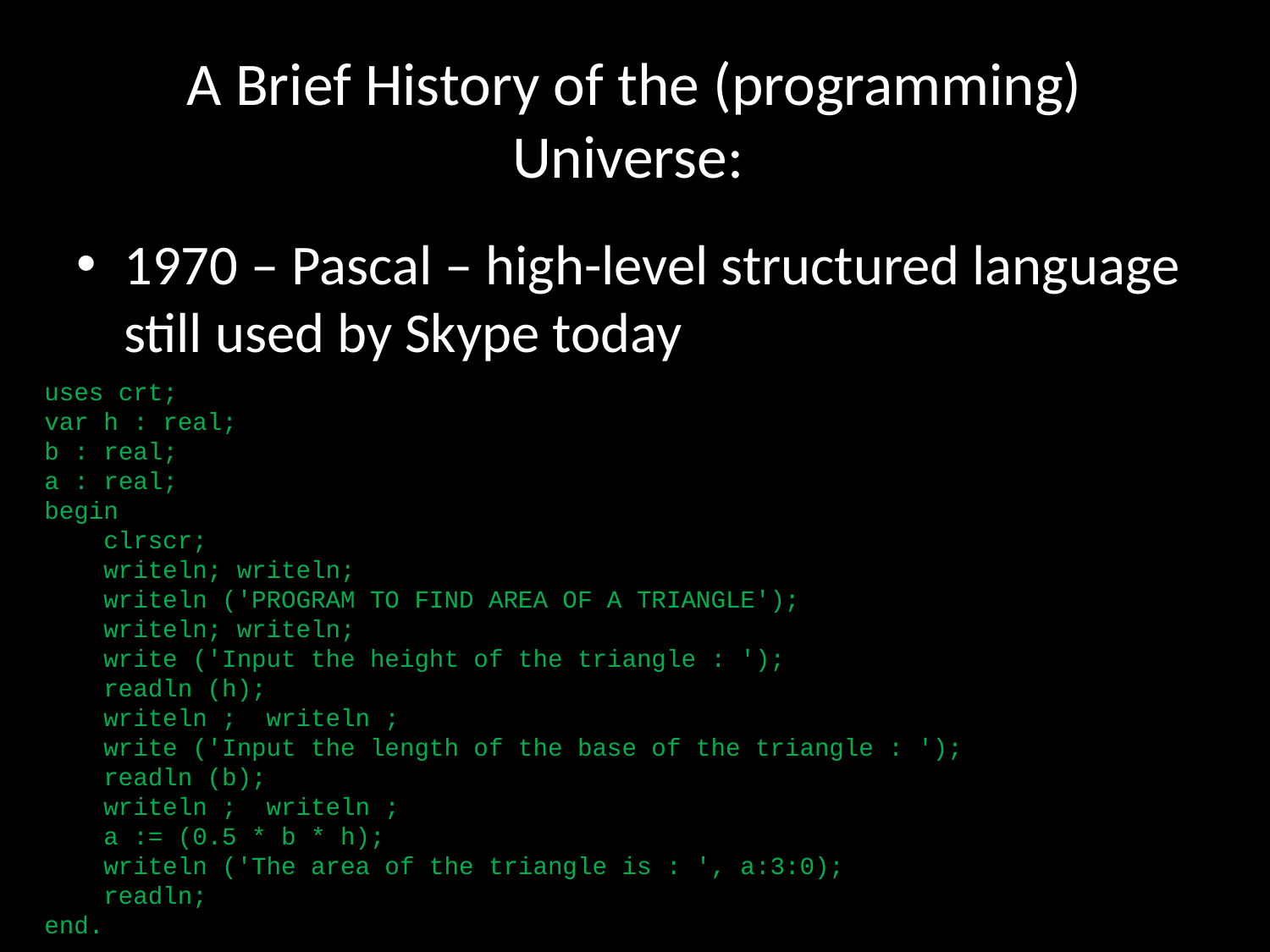

# A Brief History of the (programming) Universe:
1970 – Pascal – high-level structured language still used by Skype today
uses crt;
var h : real;
b : real;
a : real;
begin
    clrscr;
    writeln; writeln;
    writeln ('PROGRAM TO FIND AREA OF A TRIANGLE');
    writeln; writeln;
    write ('Input the height of the triangle : ');
    readln (h);
    writeln ;  writeln ;
    write ('Input the length of the base of the triangle : ');
    readln (b);
    writeln ;  writeln ;
    a := (0.5 * b * h);
    writeln ('The area of the triangle is : ', a:3:0);
    readln;
end.